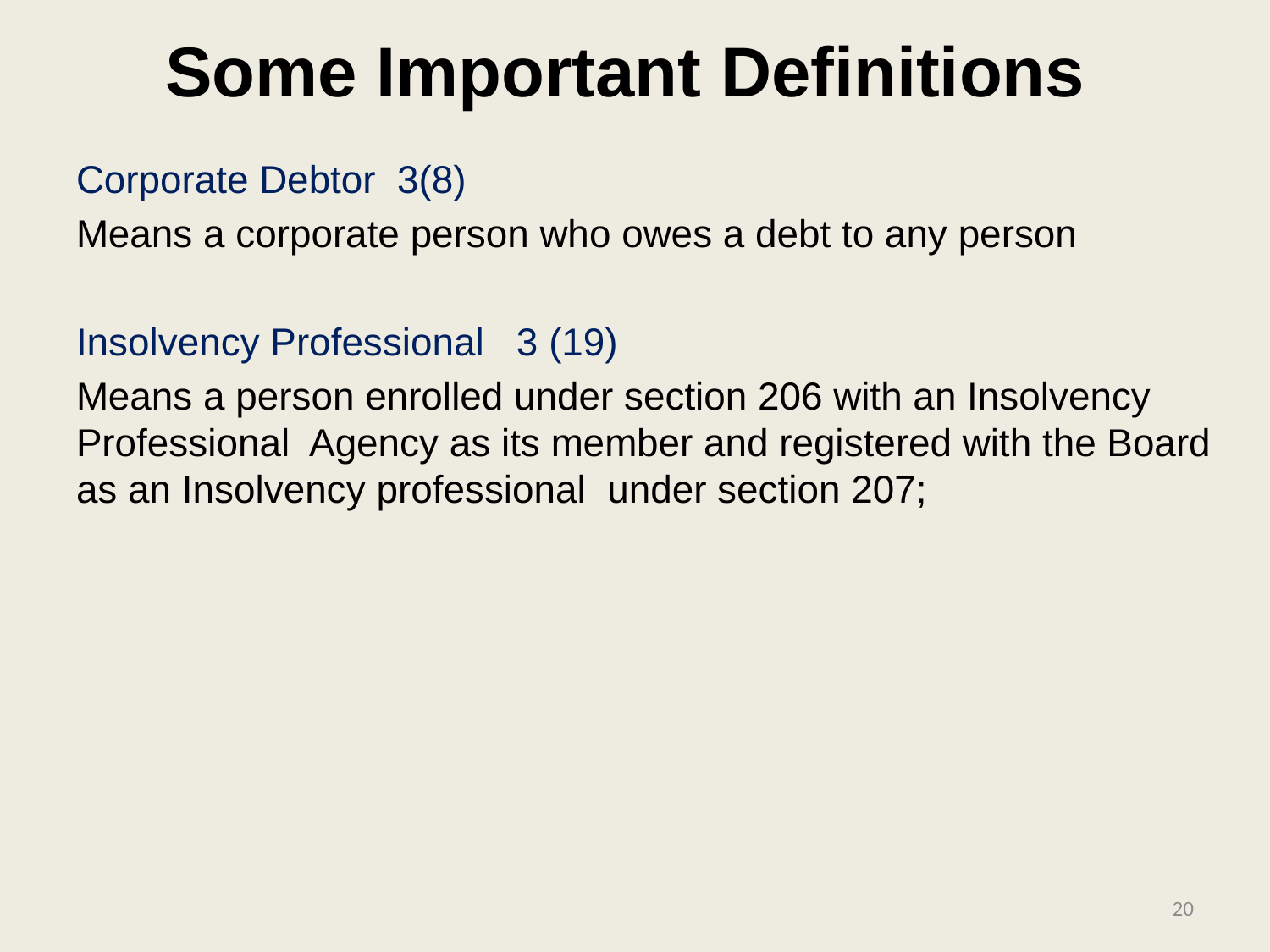

# Some Important Definitions
Corporate Debtor  3(8)
Means a corporate person who owes a debt to any person

Insolvency Professional   3 (19)
Means a person enrolled under section 206 with an Insolvency Professional  Agency as its member and registered with the Board as an Insolvency professional  under section 207;

20